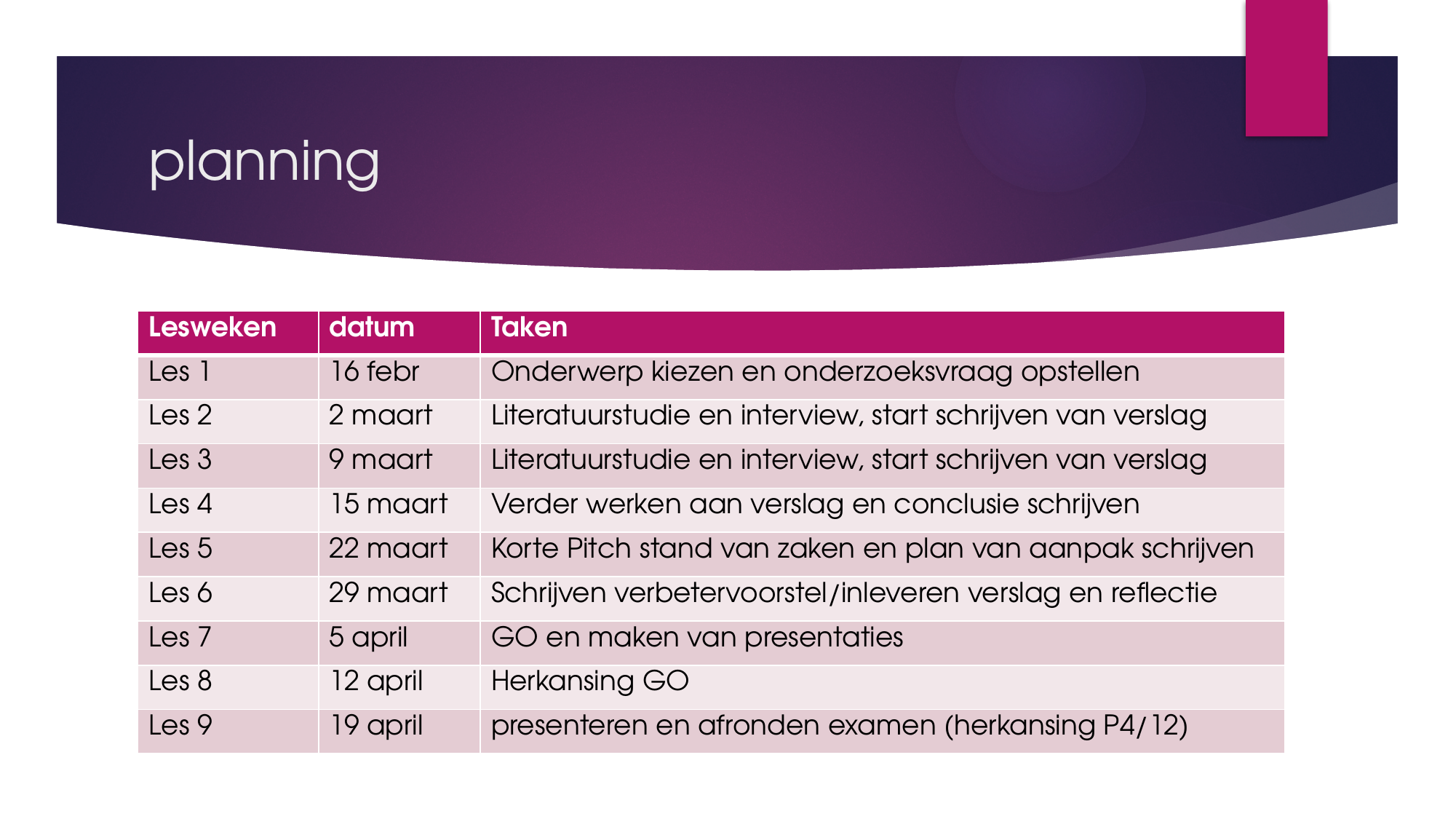

# planning
| Lesweken | datum | Taken |
| --- | --- | --- |
| Les 1 | 16 febr | Onderwerp kiezen en onderzoeksvraag opstellen |
| Les 2 | 2 maart | Literatuurstudie en interview, start schrijven van verslag |
| Les 3 | 9 maart | Literatuurstudie en interview, start schrijven van verslag |
| Les 4 | 15 maart | Verder werken aan verslag en conclusie schrijven |
| Les 5 | 22 maart | Korte Pitch stand van zaken en plan van aanpak schrijven |
| Les 6 | 29 maart | Schrijven verbetervoorstel/inleveren verslag en reflectie |
| Les 7 | 5 april | GO en maken van presentaties |
| Les 8 | 12 april | Herkansing GO |
| Les 9 | 19 april | presenteren en afronden examen (herkansing P4/12) |